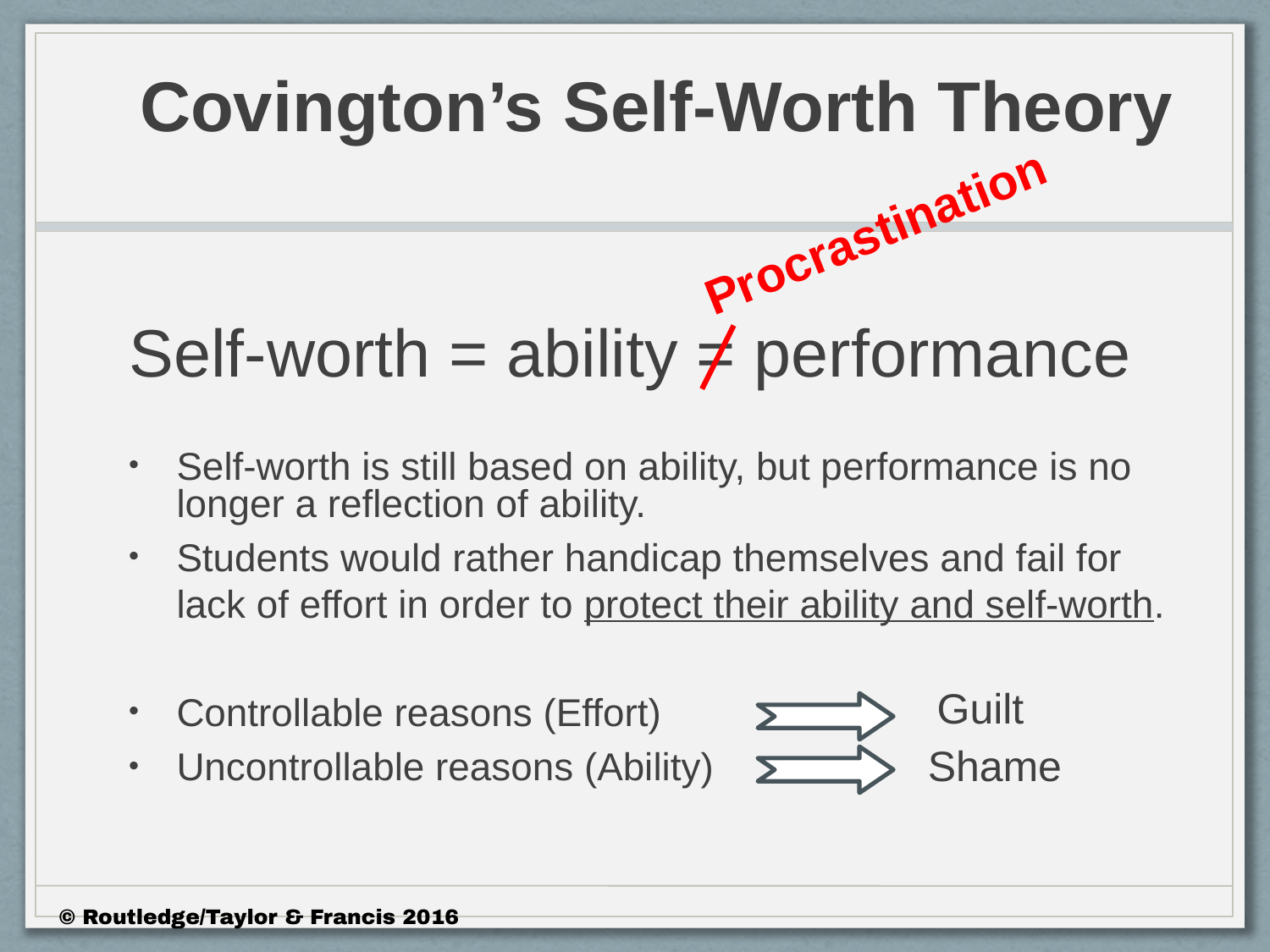

Covington’s Self-Worth Theory
Procrastination
Self-worth = ability = performance

Self-worth is still based on ability, but performance is no longer a reflection of ability.
Students would rather handicap themselves and fail for lack of effort in order to protect their ability and self-worth.

Controllable reasons (Effort)
Uncontrollable reasons (Ability)
Guilt

Shame

© Routledge/Taylor & Francis 2016